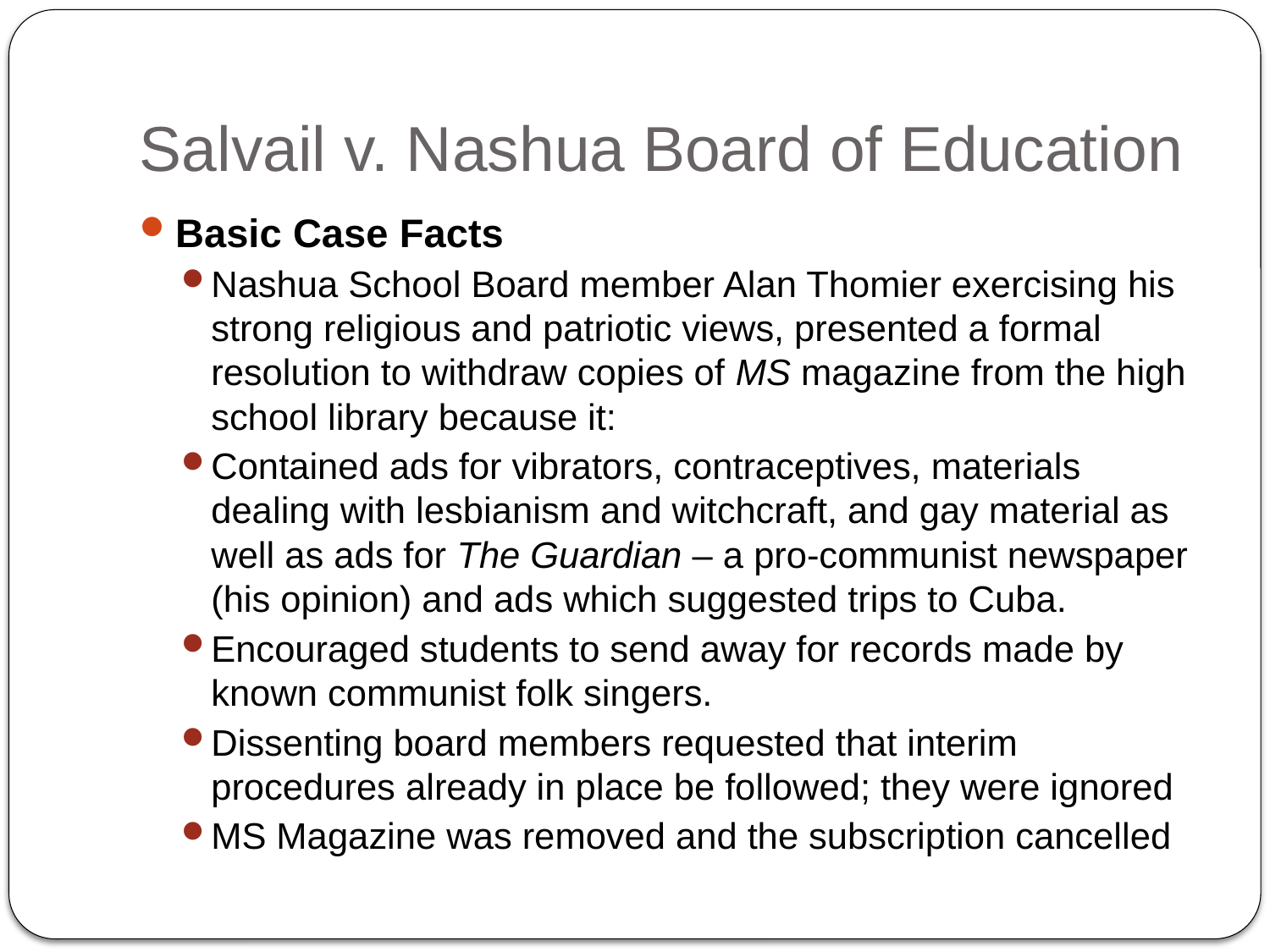

# Salvail v. Nashua Board of Education
Basic Case Facts
Nashua School Board member Alan Thomier exercising his strong religious and patriotic views, presented a formal resolution to withdraw copies of MS magazine from the high school library because it:
Contained ads for vibrators, contraceptives, materials dealing with lesbianism and witchcraft, and gay material as well as ads for The Guardian – a pro-communist newspaper (his opinion) and ads which suggested trips to Cuba.
Encouraged students to send away for records made by known communist folk singers.
Dissenting board members requested that interim procedures already in place be followed; they were ignored
MS Magazine was removed and the subscription cancelled